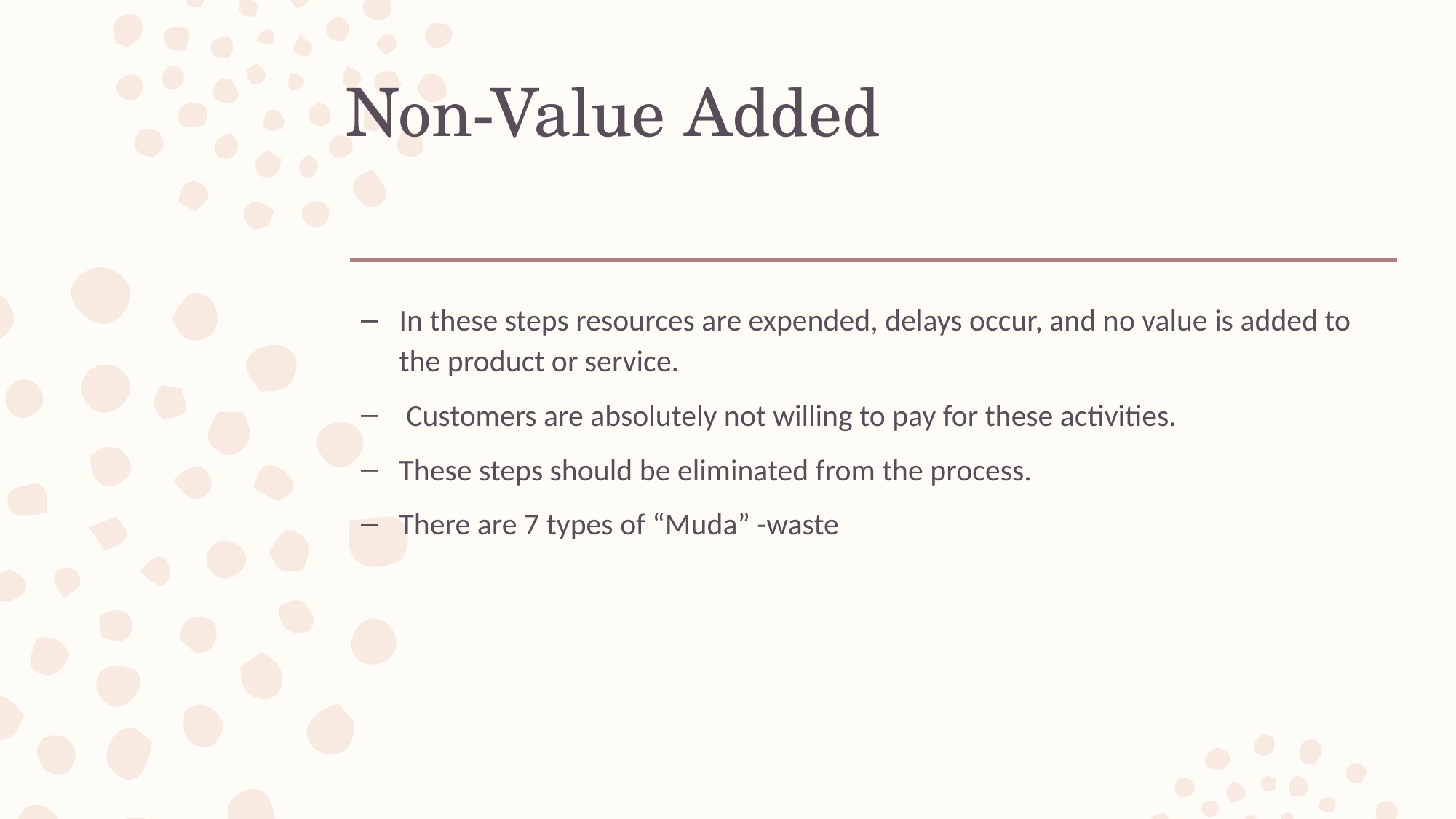

# Non-Value Added
In these steps resources are expended, delays occur, and no value is added to the product or service.
 Customers are absolutely not willing to pay for these activities.
These steps should be eliminated from the process.
There are 7 types of “Muda” -waste